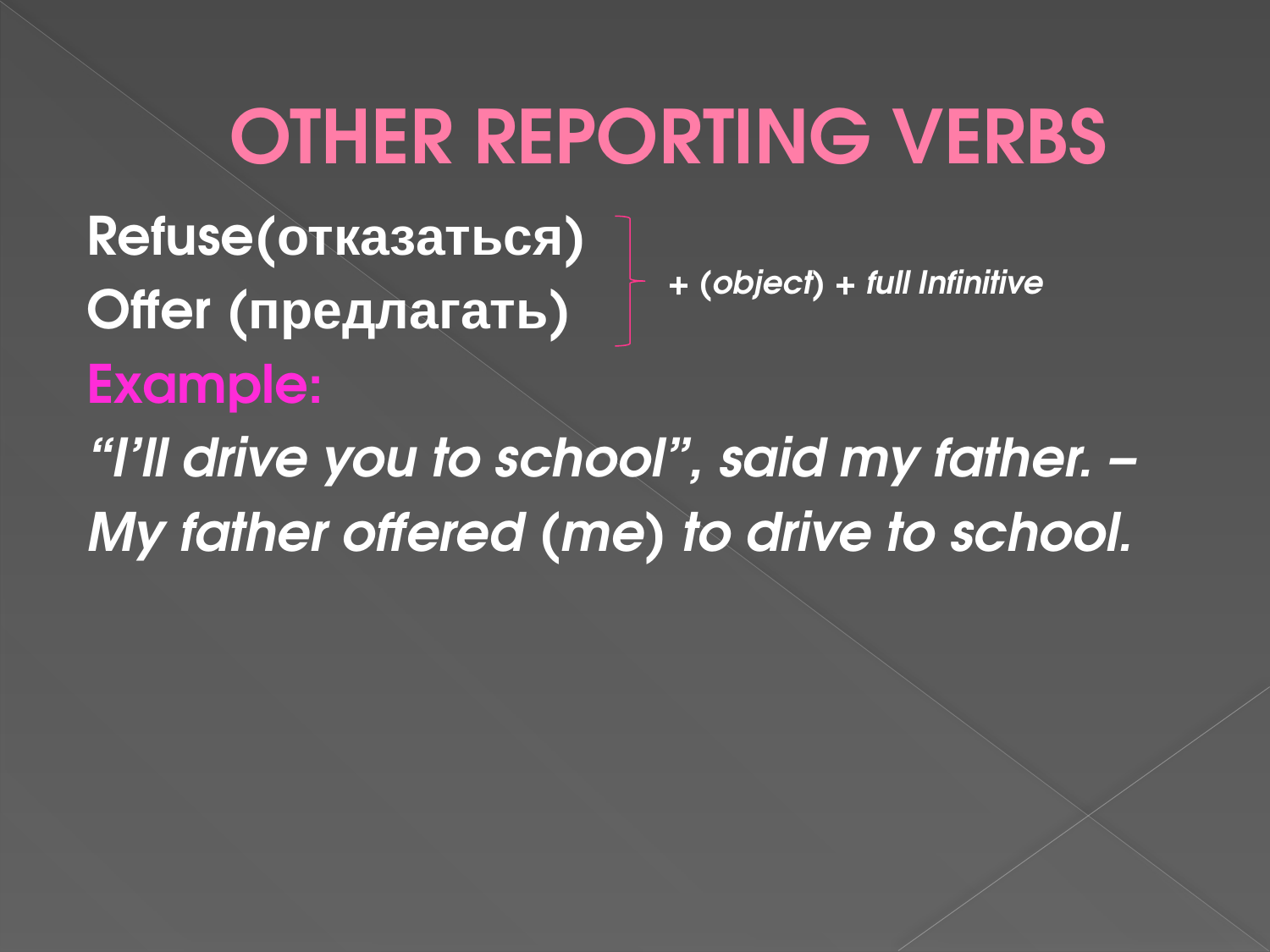

# OTHER REPORTING VERBS
Refuse(отказаться)
Offer (предлагать)
Example:
“I’ll drive you to school”, said my father. –
My father offered (me) to drive to school.

+ (object) + full Infinitive